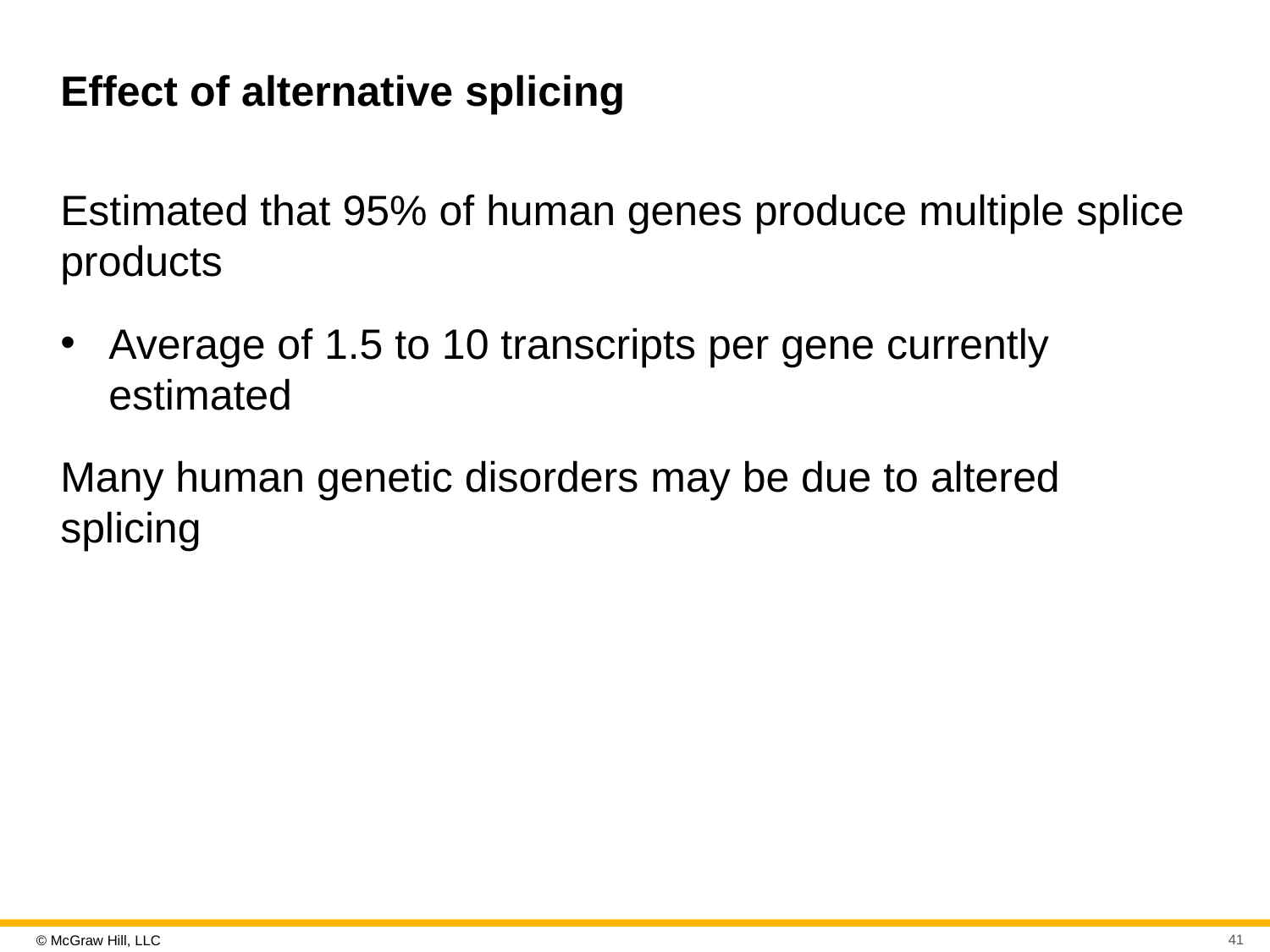

# Effect of alternative splicing
Estimated that 95% of human genes produce multiple splice products
Average of 1.5 to 10 transcripts per gene currently estimated
Many human genetic disorders may be due to altered splicing
41